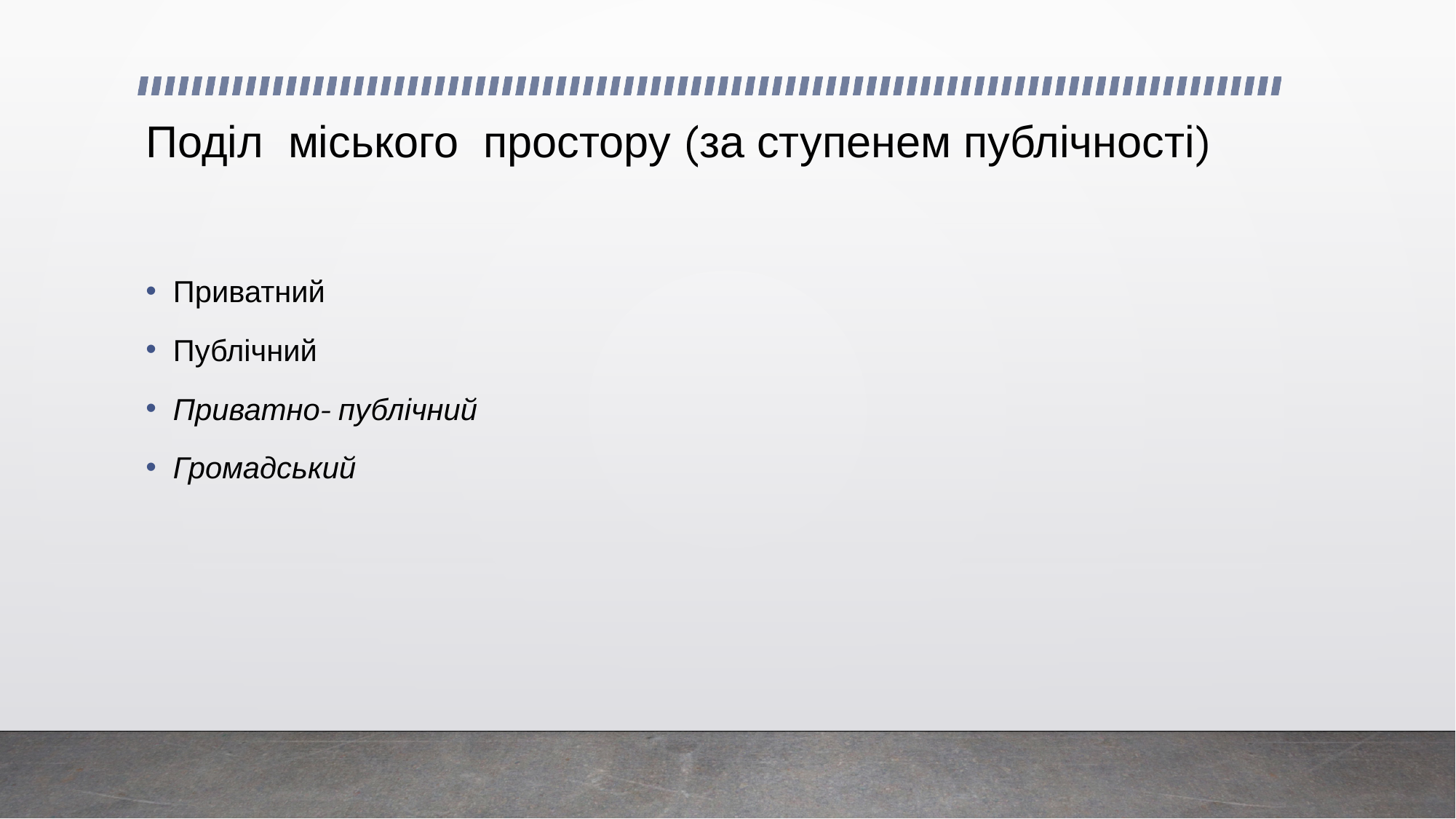

# Поділ  міського  простору (за ступенем публічності)
Приватний
Публічний
Приватно- публічний
Громадський